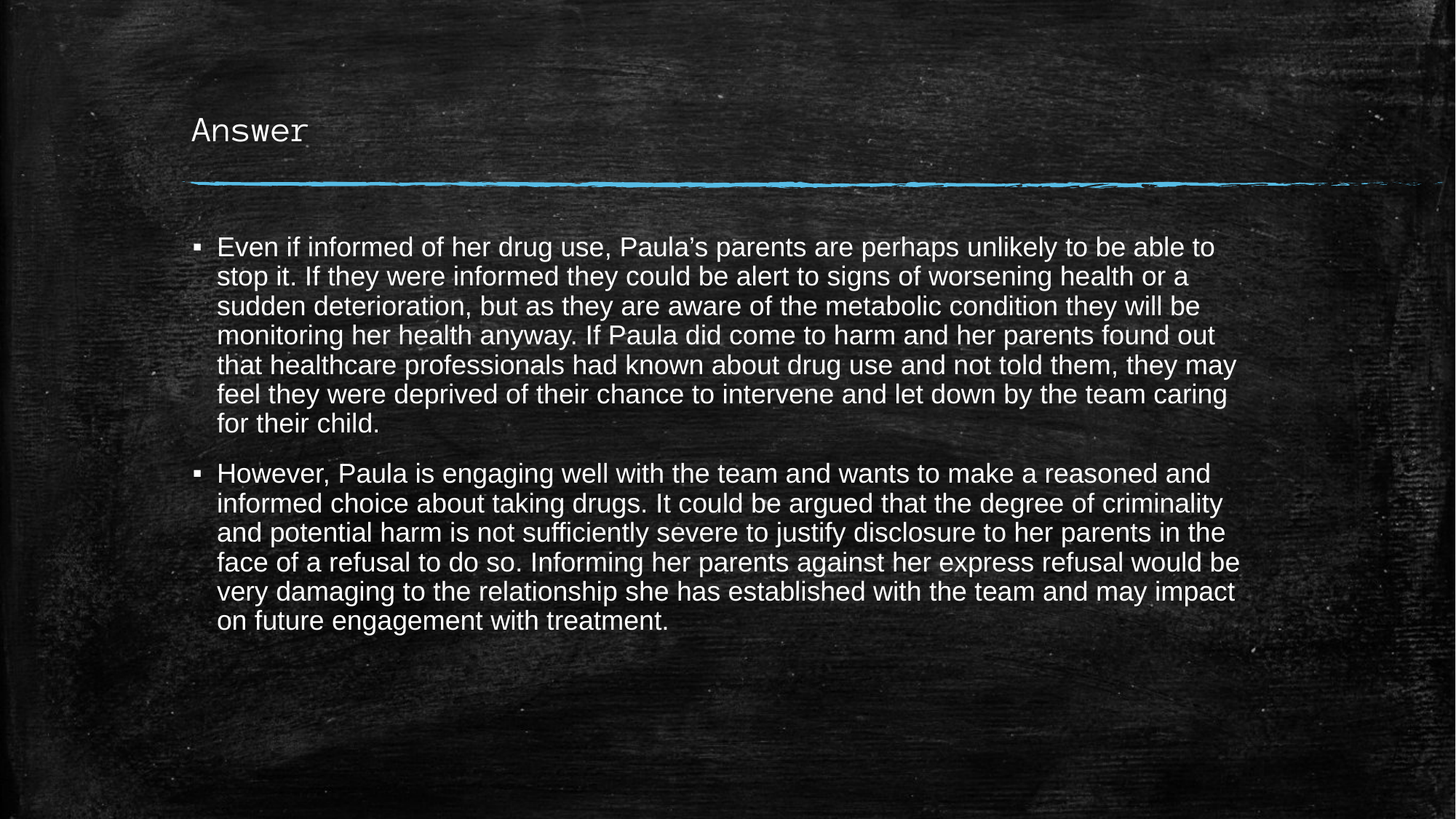

# Answer
Even if informed of her drug use, Paula’s parents are perhaps unlikely to be able to stop it. If they were informed they could be alert to signs of worsening health or a sudden deterioration, but as they are aware of the metabolic condition they will be monitoring her health anyway. If Paula did come to harm and her parents found out that healthcare professionals had known about drug use and not told them, they may feel they were deprived of their chance to intervene and let down by the team caring for their child.
However, Paula is engaging well with the team and wants to make a reasoned and informed choice about taking drugs. It could be argued that the degree of criminality and potential harm is not sufficiently severe to justify disclosure to her parents in the face of a refusal to do so. Informing her parents against her express refusal would be very damaging to the relationship she has established with the team and may impact on future engagement with treatment.